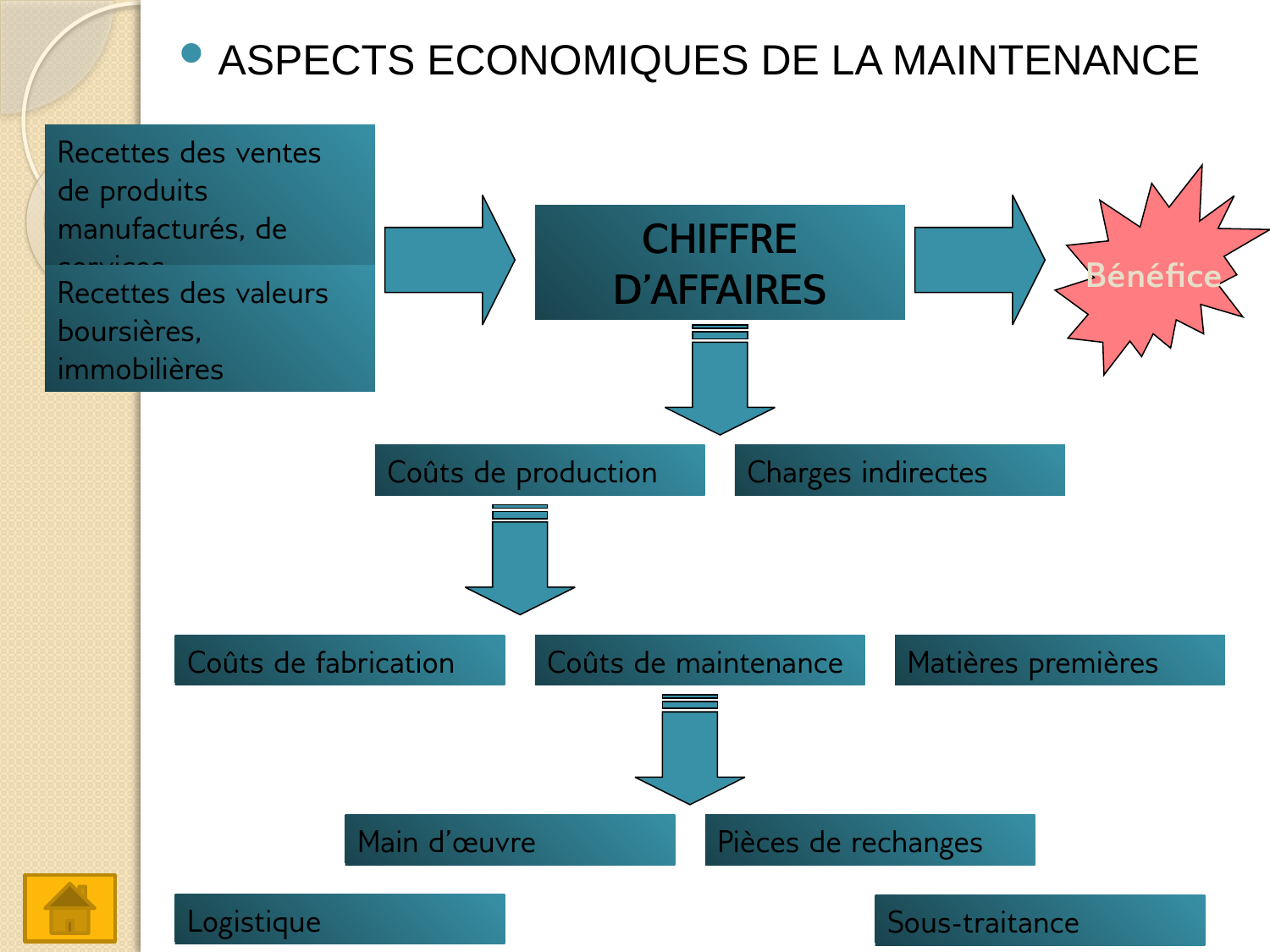

ASPECTS ECONOMIQUES DE LA MAINTENANCE
Recettes des ventes de produits manufacturés, de services
Bénéfice

CHIFFRE D’AFFAIRES
Recettes des valeurs boursières, immobilières

Coûts de production
Charges indirectes

Coûts de fabrication
Coûts de maintenance
Matières premières

Main d’œuvre
Pièces de rechanges
Logistique
Sous-traitance